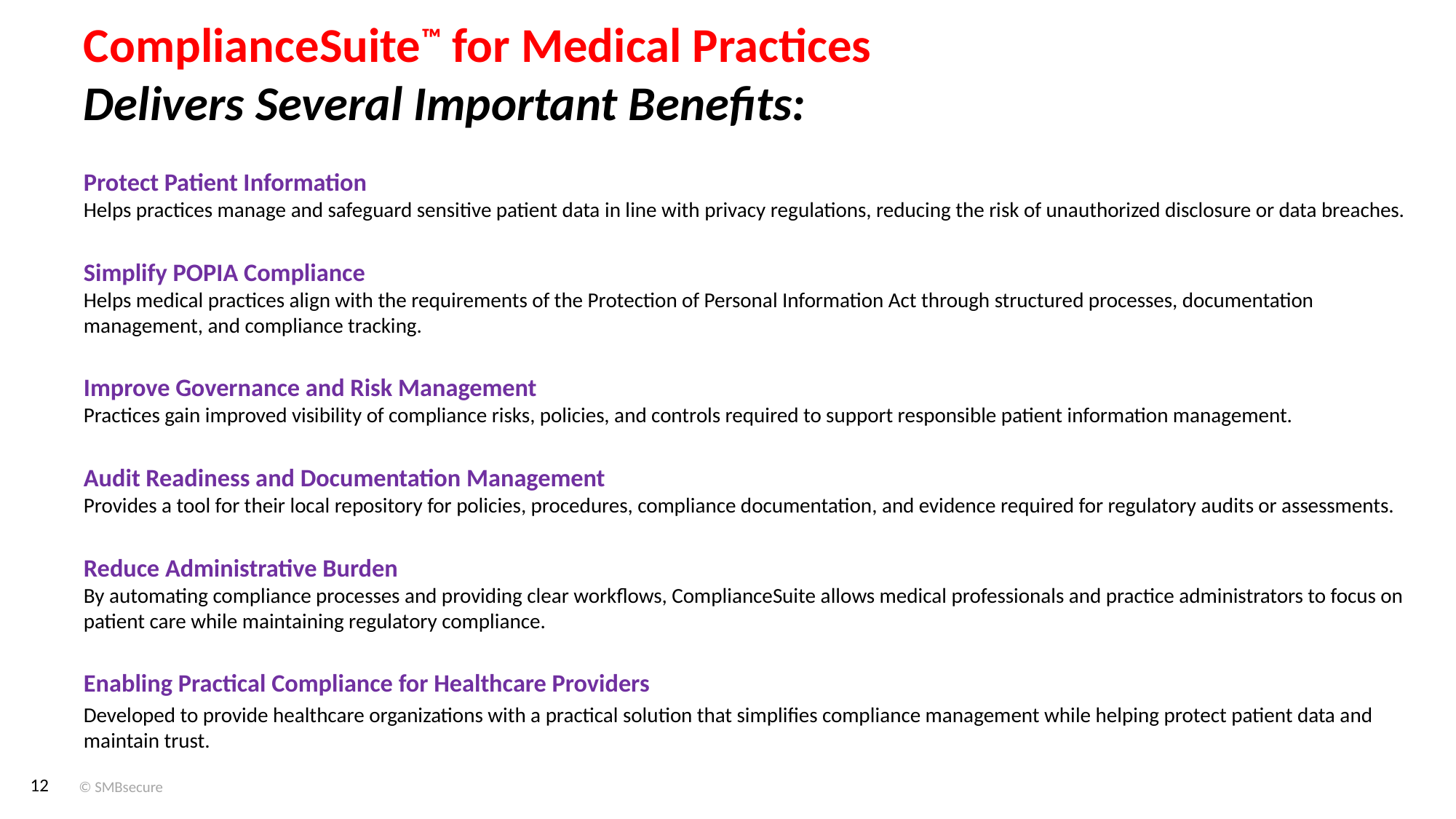

# ComplianceSuite™ for Medical Practices Delivers Several Important Benefits:
Protect Patient Information
Helps practices manage and safeguard sensitive patient data in line with privacy regulations, reducing the risk of unauthorized disclosure or data breaches.

Simplify POPIA Compliance
Helps medical practices align with the requirements of the Protection of Personal Information Act through structured processes, documentation management, and compliance tracking.

Improve Governance and Risk Management
Practices gain improved visibility of compliance risks, policies, and controls required to support responsible patient information management.

Audit Readiness and Documentation Management
Provides a tool for their local repository for policies, procedures, compliance documentation, and evidence required for regulatory audits or assessments.

Reduce Administrative Burden
By automating compliance processes and providing clear workflows, ComplianceSuite allows medical professionals and practice administrators to focus on patient care while maintaining regulatory compliance.

Enabling Practical Compliance for Healthcare Providers
Developed to provide healthcare organizations with a practical solution that simplifies compliance management while helping protect patient data and maintain trust.